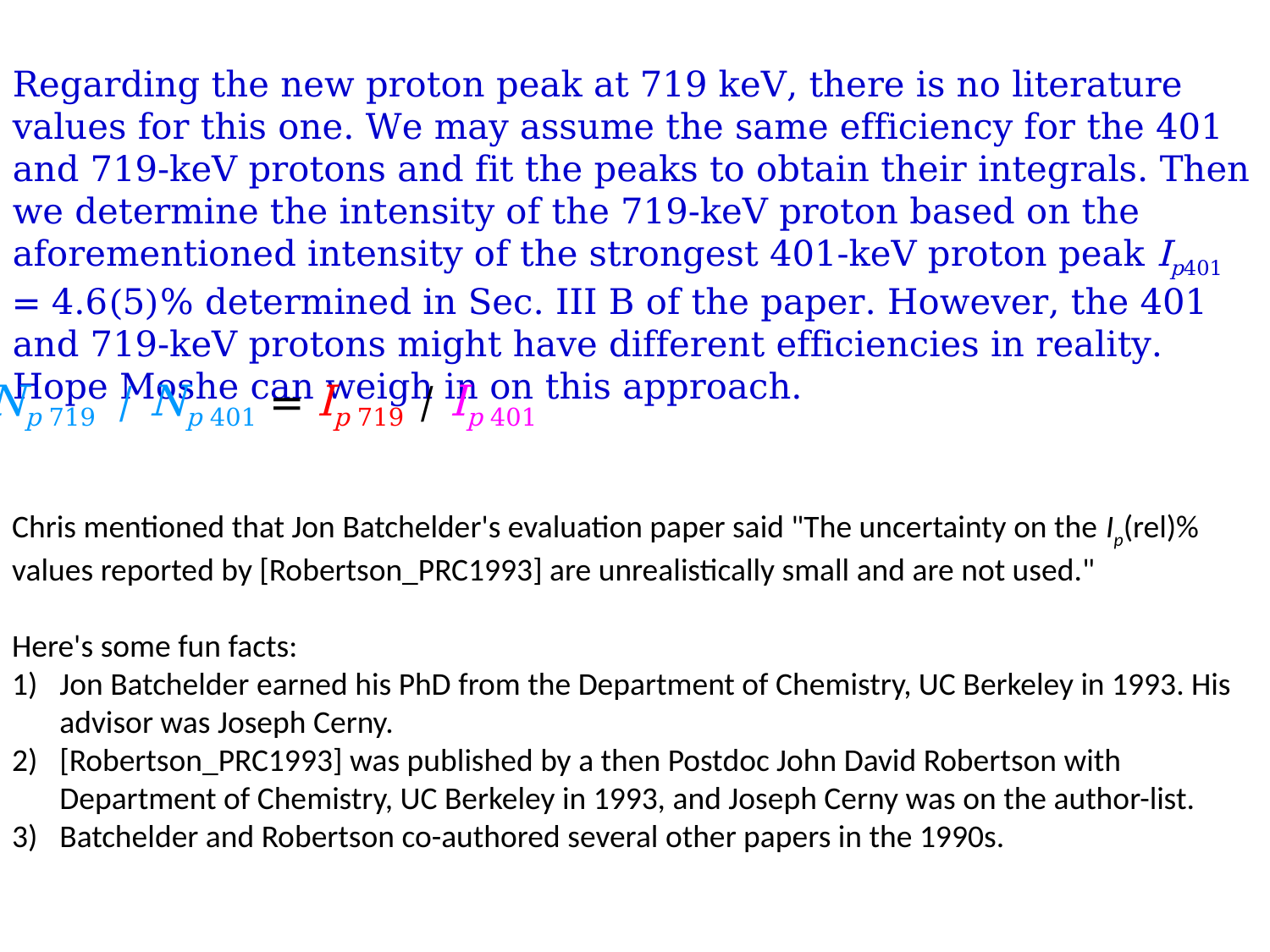

Regarding the new proton peak at 719 keV, there is no literature values for this one. We may assume the same efficiency for the 401 and 719-keV protons and fit the peaks to obtain their integrals. Then we determine the intensity of the 719-keV proton based on the aforementioned intensity of the strongest 401-keV proton peak Ip401 = 4.6(5)% determined in Sec. III B of the paper. However, the 401 and 719-keV protons might have different efficiencies in reality.
Hope Moshe can weigh in on this approach.
Np 719  / Np 401 = Ip 719 / Ip 401
Chris mentioned that Jon Batchelder's evaluation paper said "The uncertainty on the Ip(rel)% values reported by [Robertson_PRC1993] are unrealistically small and are not used."

Here's some fun facts:
Jon Batchelder earned his PhD from the Department of Chemistry, UC Berkeley in 1993. His advisor was Joseph Cerny.
[Robertson_PRC1993] was published by a then Postdoc John David Robertson with Department of Chemistry, UC Berkeley in 1993, and Joseph Cerny was on the author-list.
Batchelder and Robertson co-authored several other papers in the 1990s.